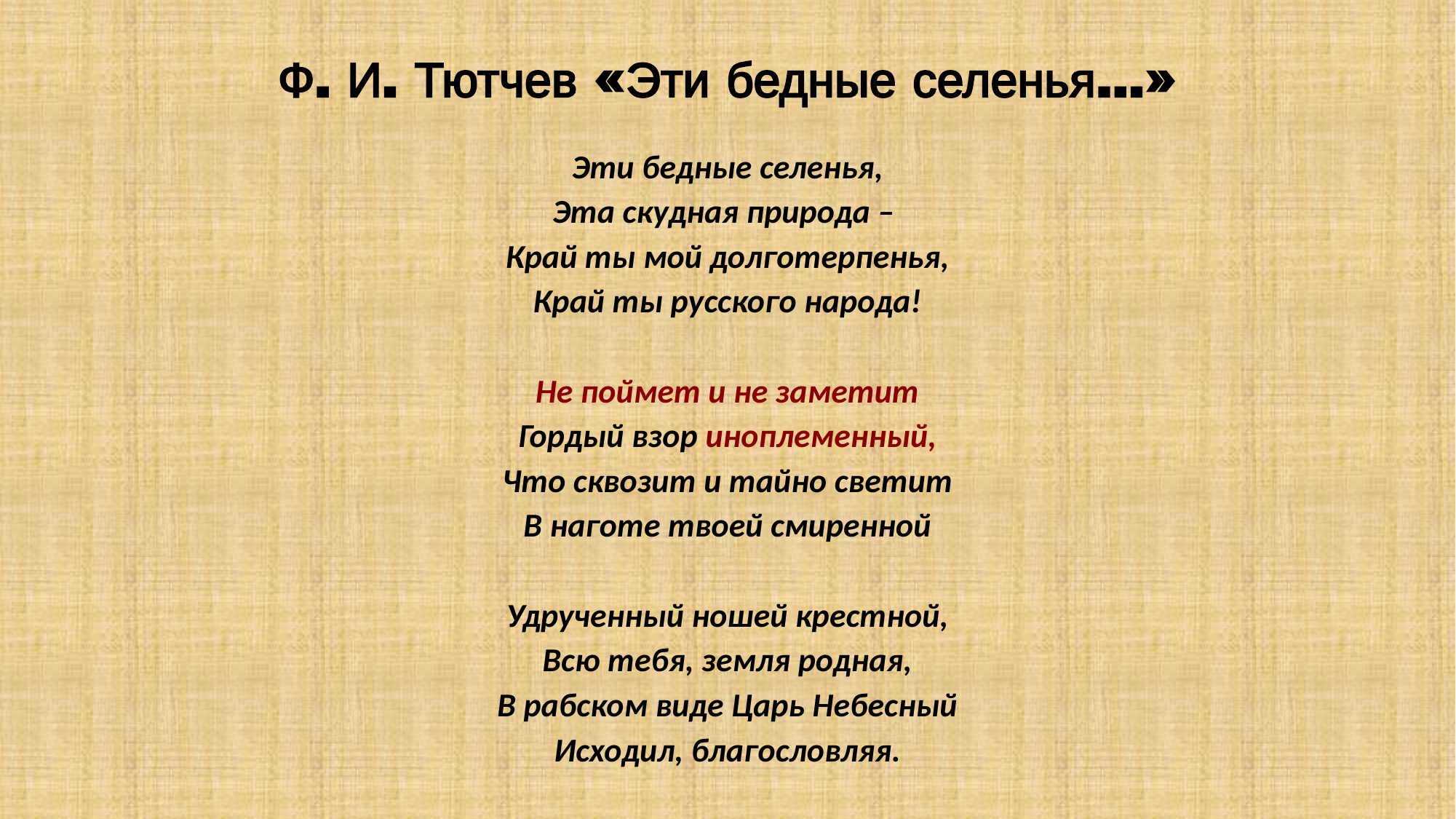

# Ф. И. Тютчев «Эти бедные селенья…»
Эти бедные селенья,
Эта скудная природа –
Край ты мой долготерпенья,
Край ты русского народа!

Не поймет и не заметит
Гордый взор иноплеменный,
Что сквозит и тайно светит
В наготе твоей смиренной

Удрученный ношей крестной,
Всю тебя, земля родная,
В рабском виде Царь Небесный
Исходил, благословляя.